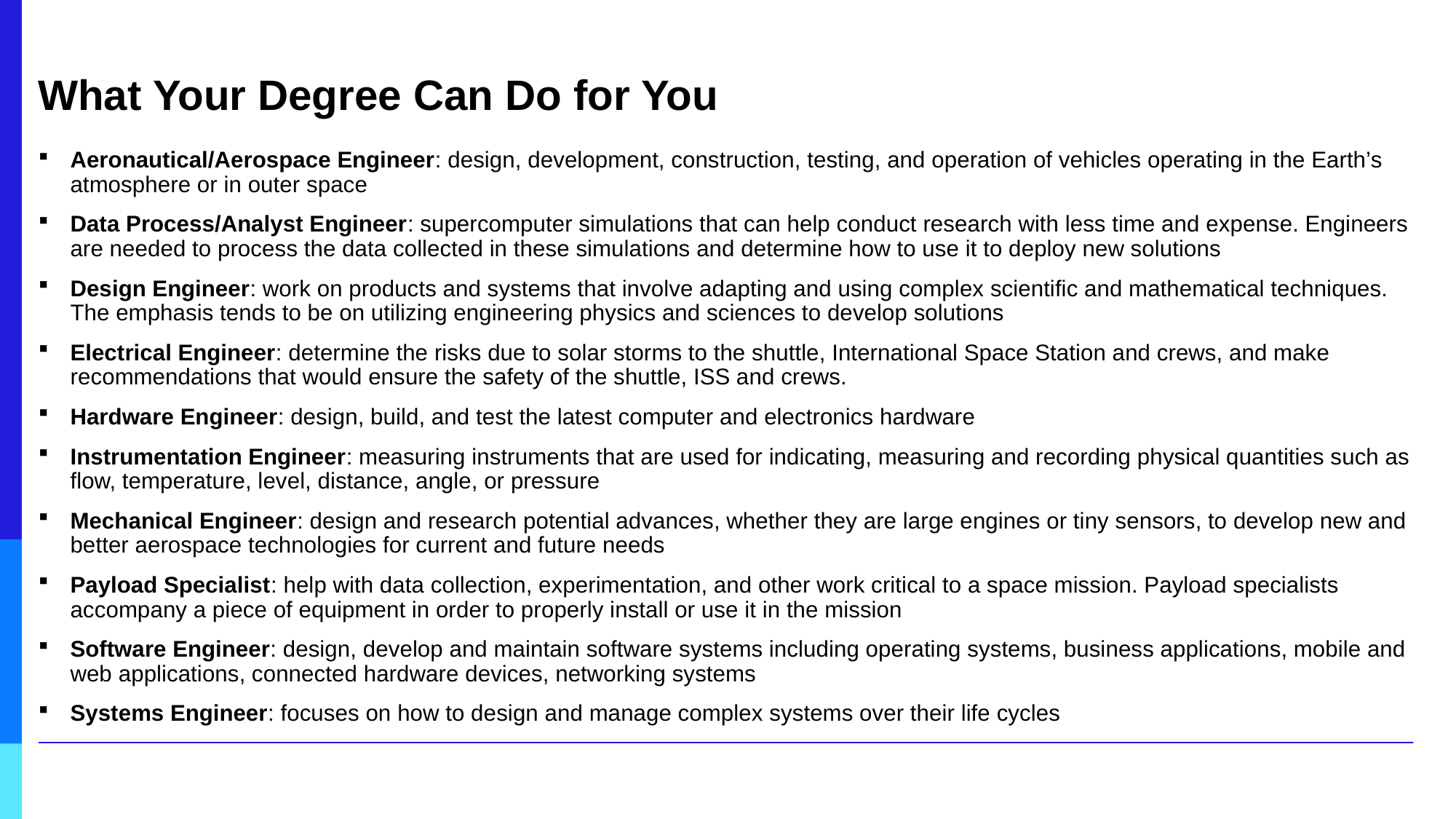

# What Your Degree Can Do for You
Aeronautical/Aerospace Engineer: design, development, construction, testing, and operation of vehicles operating in the Earth’s atmosphere or in outer space
Data Process/Analyst Engineer: supercomputer simulations that can help conduct research with less time and expense. Engineers are needed to process the data collected in these simulations and determine how to use it to deploy new solutions
Design Engineer: work on products and systems that involve adapting and using complex scientific and mathematical techniques. The emphasis tends to be on utilizing engineering physics and sciences to develop solutions
Electrical Engineer: determine the risks due to solar storms to the shuttle, International Space Station and crews, and make recommendations that would ensure the safety of the shuttle, ISS and crews.
Hardware Engineer: design, build, and test the latest computer and electronics hardware
Instrumentation Engineer: measuring instruments that are used for indicating, measuring and recording physical quantities such as flow, temperature, level, distance, angle, or pressure
Mechanical Engineer: design and research potential advances, whether they are large engines or tiny sensors, to develop new and better aerospace technologies for current and future needs
Payload Specialist: help with data collection, experimentation, and other work critical to a space mission. Payload specialists accompany a piece of equipment in order to properly install or use it in the mission
Software Engineer: design, develop and maintain software systems including operating systems, business applications, mobile and web applications, connected hardware devices, networking systems
Systems Engineer: focuses on how to design and manage complex systems over their life cycles